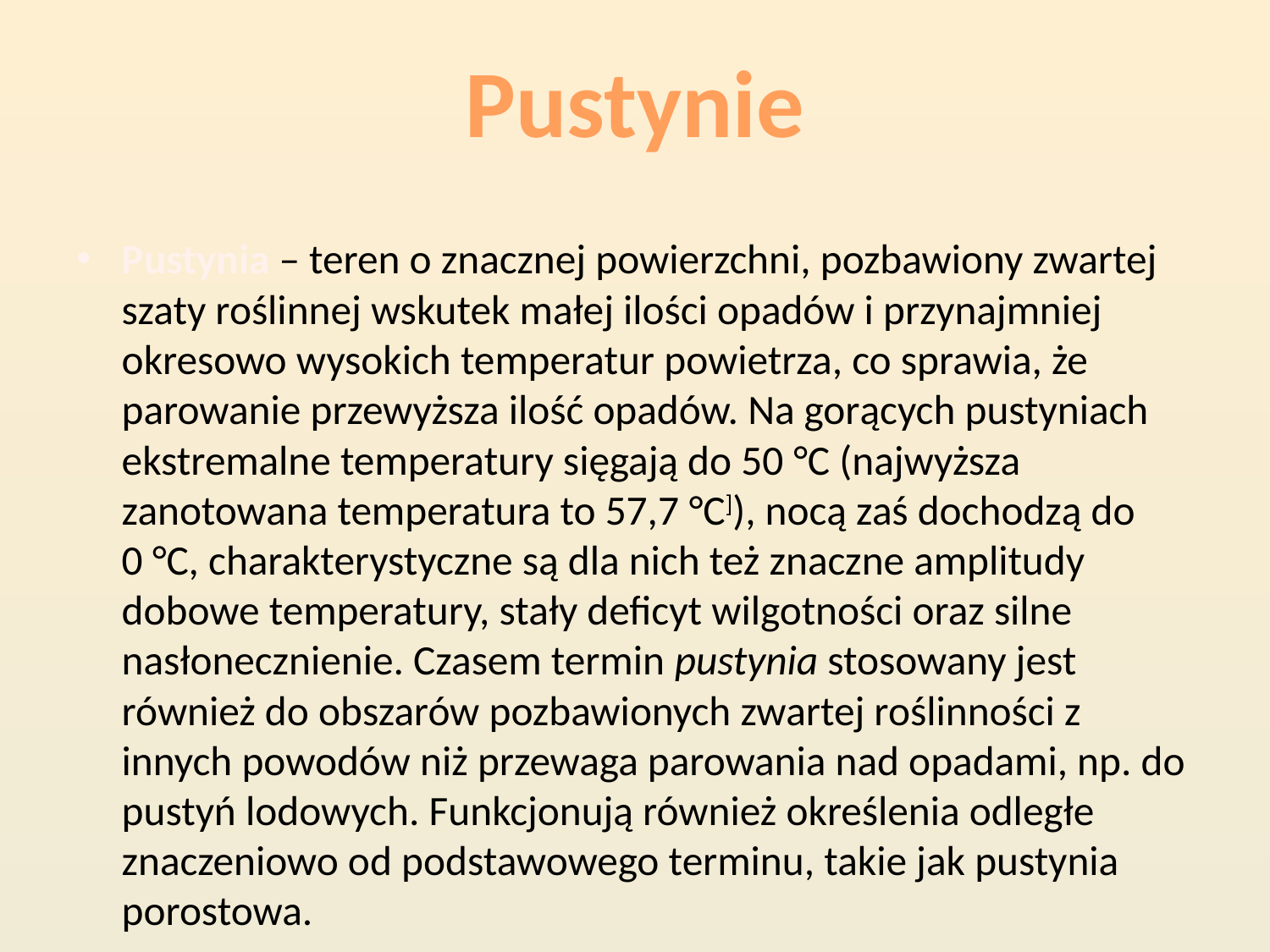

Pustynie
Pustynia – teren o znacznej powierzchni, pozbawiony zwartej szaty roślinnej wskutek małej ilości opadów i przynajmniej okresowo wysokich temperatur powietrza, co sprawia, że parowanie przewyższa ilość opadów. Na gorących pustyniach ekstremalne temperatury sięgają do 50 °C (najwyższa zanotowana temperatura to 57,7 °C]), nocą zaś dochodzą do 0 °C, charakterystyczne są dla nich też znaczne amplitudy dobowe temperatury, stały deficyt wilgotności oraz silne nasłonecznienie. Czasem termin pustynia stosowany jest również do obszarów pozbawionych zwartej roślinności z innych powodów niż przewaga parowania nad opadami, np. do pustyń lodowych. Funkcjonują również określenia odległe znaczeniowo od podstawowego terminu, takie jak pustynia porostowa.